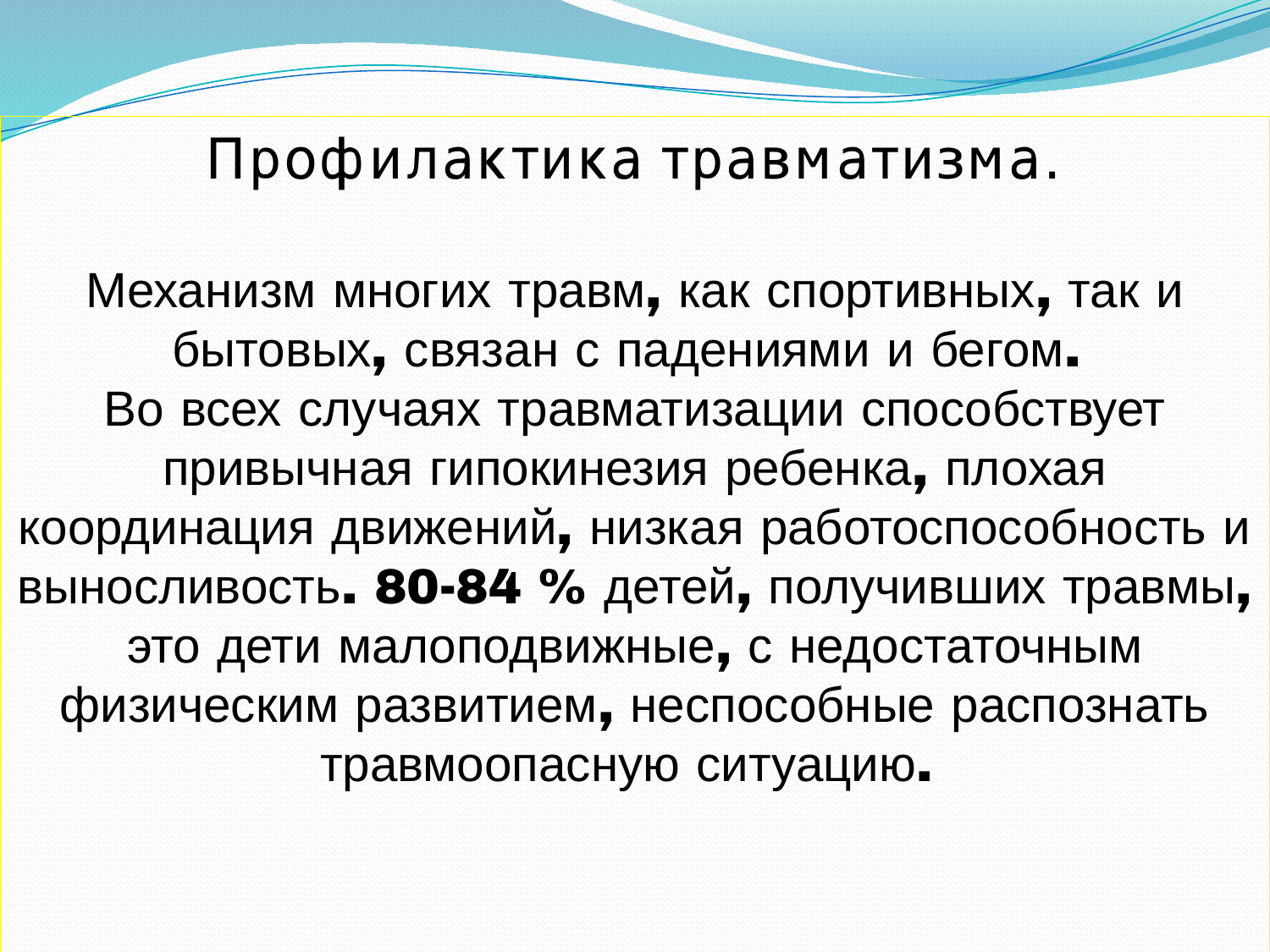

#
Профилактика травматизма.

Механизм многих травм, как спортивных, так и бытовых, связан с падениями и бегом.
Во всех случаях травматизации способствует привычная гипокинезия ребенка, плохая координация движений, низкая работоспособность и выносливость. 80-84 % детей, получивших травмы, это дети малоподвижные, с недостаточным физическим развитием, неспособные распознать травмоопасную ситуацию.